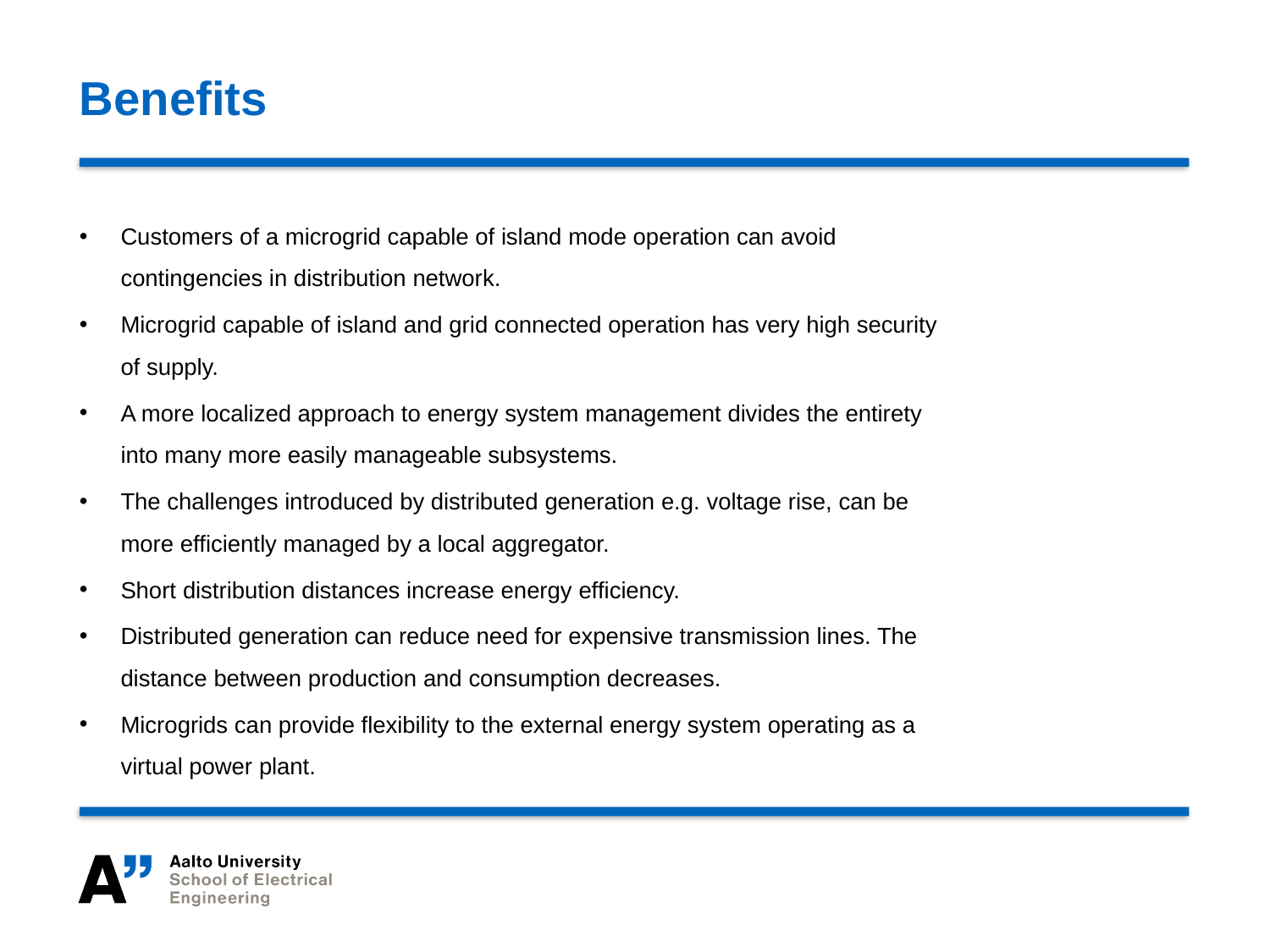

# Benefits
Customers of a microgrid capable of island mode operation can avoid contingencies in distribution network.
Microgrid capable of island and grid connected operation has very high security of supply.
A more localized approach to energy system management divides the entirety into many more easily manageable subsystems.
The challenges introduced by distributed generation e.g. voltage rise, can be more efficiently managed by a local aggregator.
Short distribution distances increase energy efficiency.
Distributed generation can reduce need for expensive transmission lines. The distance between production and consumption decreases.
Microgrids can provide flexibility to the external energy system operating as a virtual power plant.